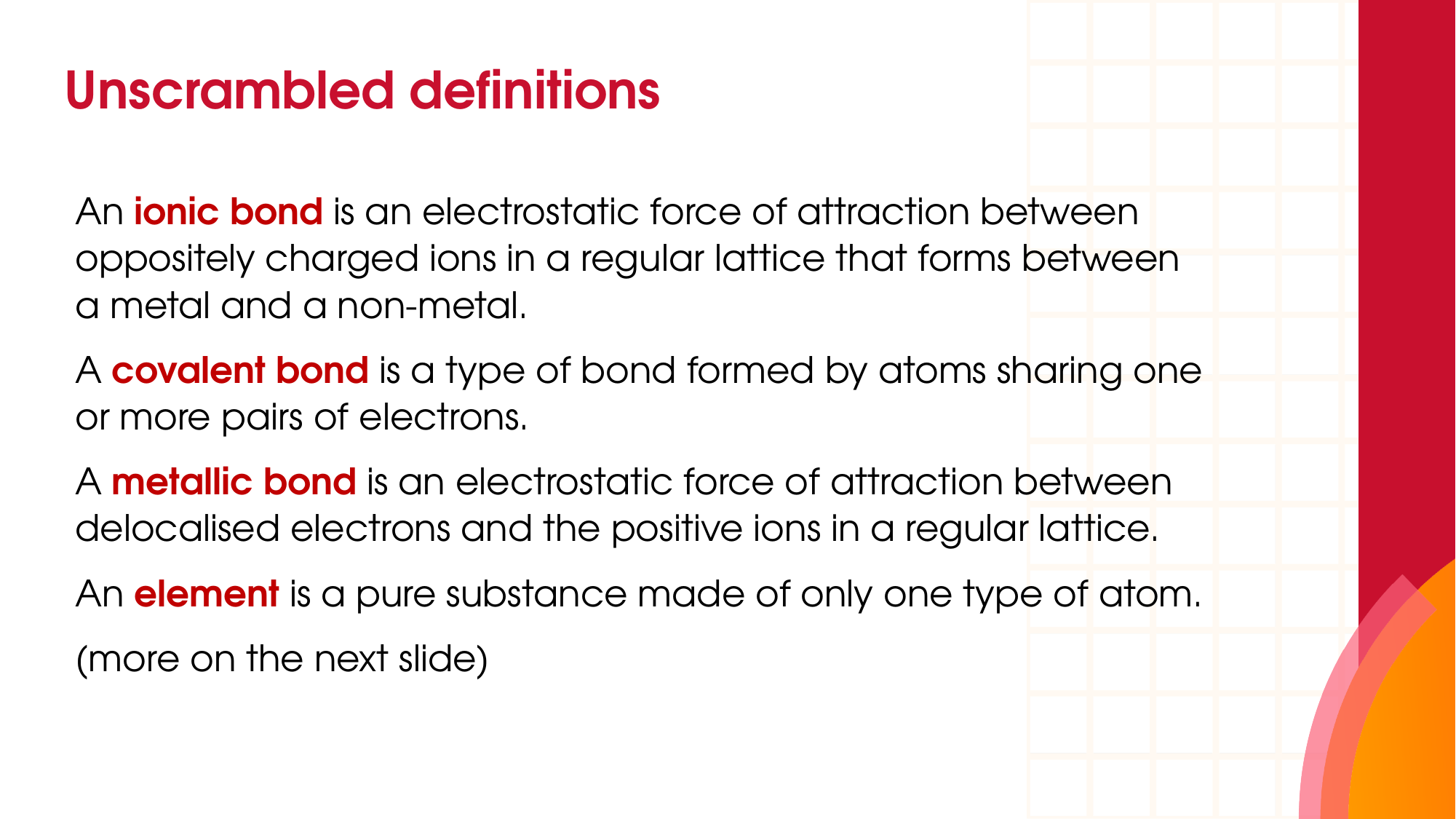

# Unscrambled definitions
An ionic bond is an electrostatic force of attraction between oppositely charged ions in a regular lattice that forms between a metal and a non-metal.
A covalent bond is a type of bond formed by atoms sharing one or more pairs of electrons.
A metallic bond is an electrostatic force of attraction between delocalised electrons and the positive ions in a regular lattice.
An element is a pure substance made of only one type of atom.
(more on the next slide)